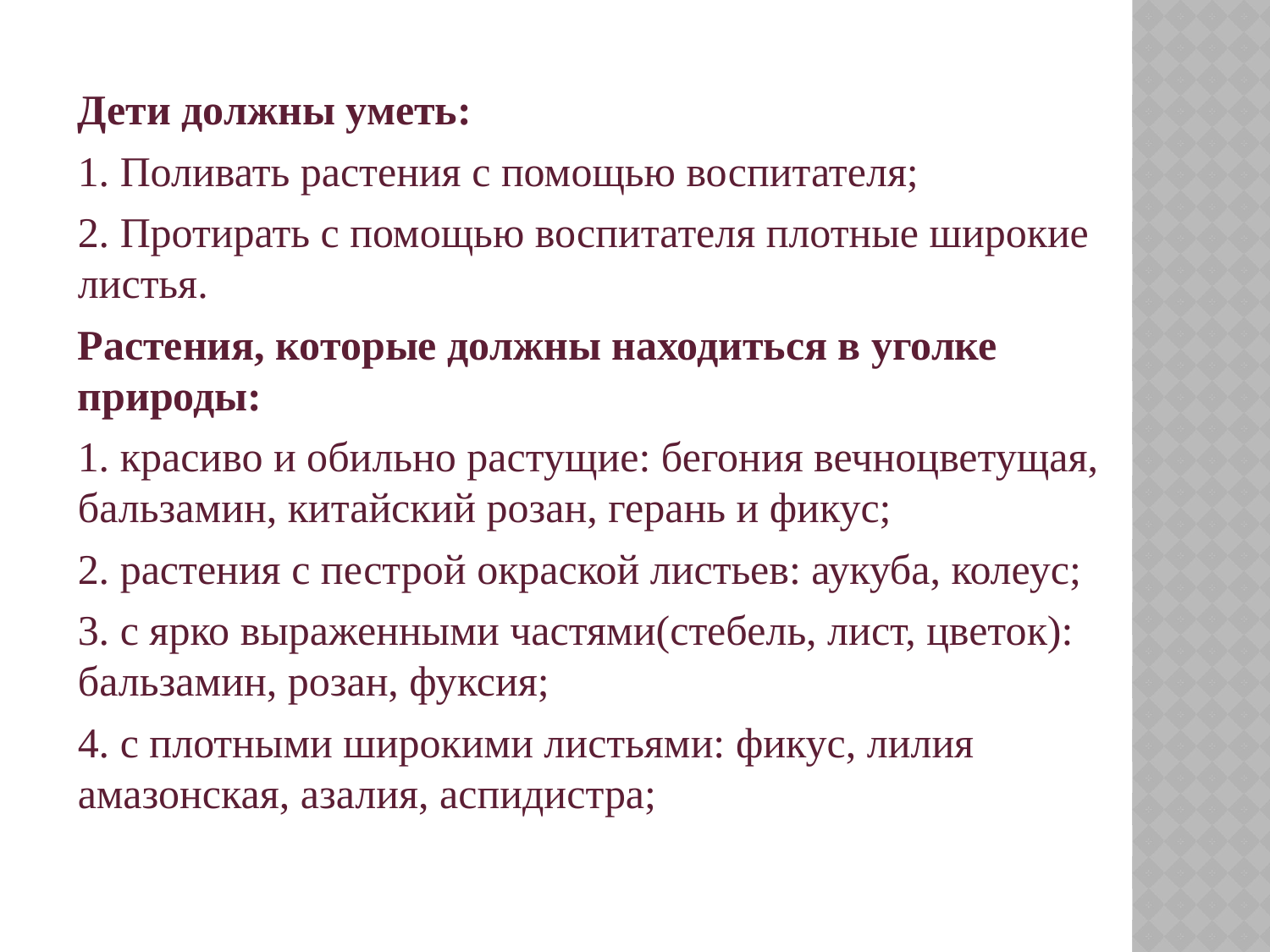

Дети должны уметь:
1. Поливать растения с помощью воспитателя;
2. Протирать с помощью воспитателя плотные широкие листья.
Растения, которые должны находиться в уголке природы:
1. красиво и обильно растущие: бегония вечноцветущая, бальзамин, китайский розан, герань и фикус;
2. растения с пестрой окраской листьев: аукуба, колеус;
3. с ярко выраженными частями(стебель, лист, цветок): бальзамин, розан, фуксия;
4. с плотными широкими листьями: фикус, лилия амазонская, азалия, аспидистра;